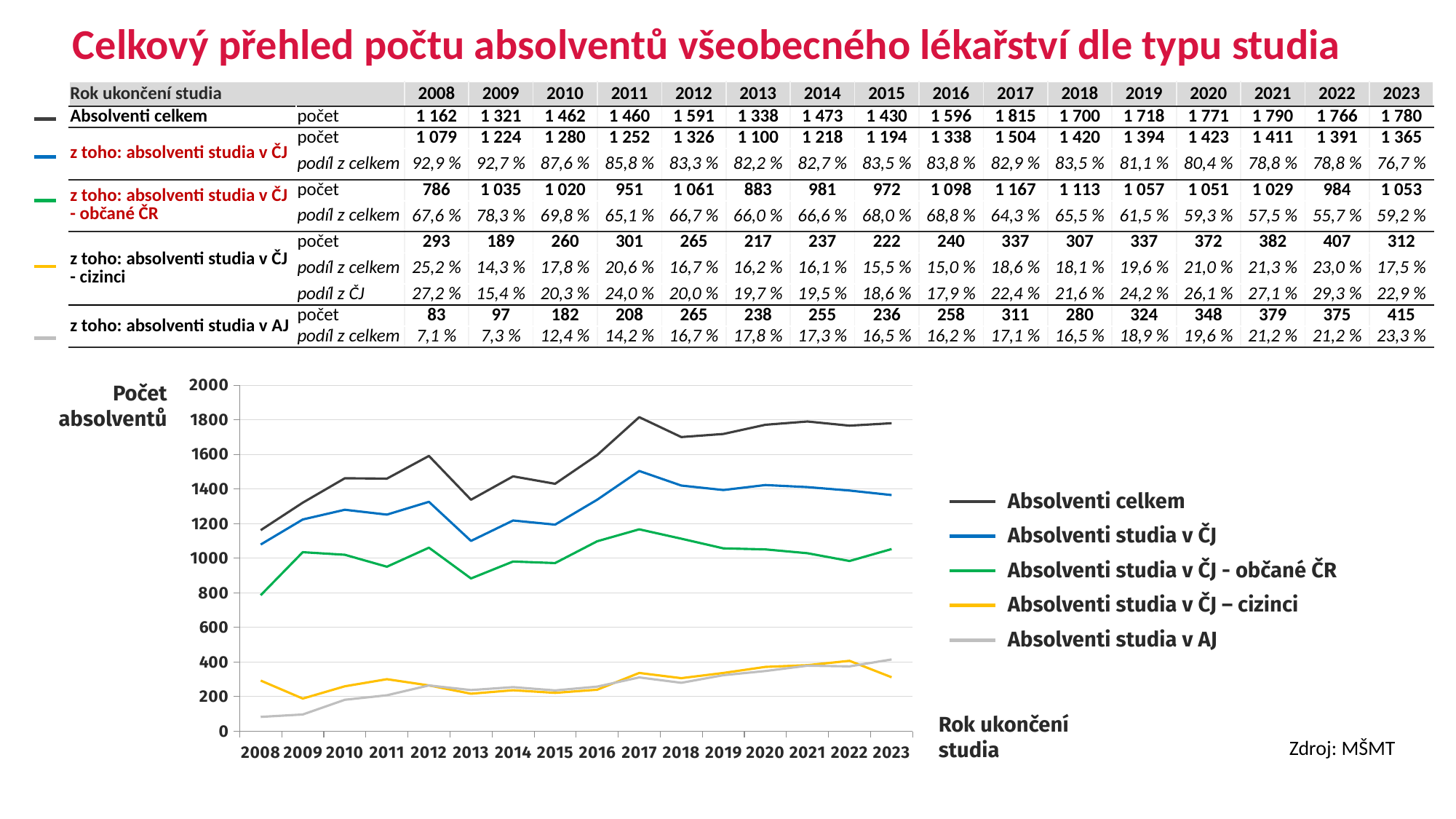

# Celkový přehled počtu absolventů všeobecného lékařství dle typu studia
| Rok ukončení studia |  | 2008 | 2009 | 2010 | 2011 | 2012 | 2013 | 2014 | 2015 | 2016 | 2017 | 2018 | 2019 | 2020 | 2021 | 2022 | 2023 |
| --- | --- | --- | --- | --- | --- | --- | --- | --- | --- | --- | --- | --- | --- | --- | --- | --- | --- |
| Absolventi celkem | počet | 1 162 | 1 321 | 1 462 | 1 460 | 1 591 | 1 338 | 1 473 | 1 430 | 1 596 | 1 815 | 1 700 | 1 718 | 1 771 | 1 790 | 1 766 | 1 780 |
| z toho: absolventi studia v ČJ | počet | 1 079 | 1 224 | 1 280 | 1 252 | 1 326 | 1 100 | 1 218 | 1 194 | 1 338 | 1 504 | 1 420 | 1 394 | 1 423 | 1 411 | 1 391 | 1 365 |
|  | podíl z celkem | 92,9 % | 92,7 % | 87,6 % | 85,8 % | 83,3 % | 82,2 % | 82,7 % | 83,5 % | 83,8 % | 82,9 % | 83,5 % | 81,1 % | 80,4 % | 78,8 % | 78,8 % | 76,7 % |
| z toho: absolventi studia v ČJ - občané ČR | počet | 786 | 1 035 | 1 020 | 951 | 1 061 | 883 | 981 | 972 | 1 098 | 1 167 | 1 113 | 1 057 | 1 051 | 1 029 | 984 | 1 053 |
|  | podíl z celkem | 67,6 % | 78,3 % | 69,8 % | 65,1 % | 66,7 % | 66,0 % | 66,6 % | 68,0 % | 68,8 % | 64,3 % | 65,5 % | 61,5 % | 59,3 % | 57,5 % | 55,7 % | 59,2 % |
| z toho: absolventi studia v ČJ - cizinci | počet | 293 | 189 | 260 | 301 | 265 | 217 | 237 | 222 | 240 | 337 | 307 | 337 | 372 | 382 | 407 | 312 |
|  | podíl z celkem | 25,2 % | 14,3 % | 17,8 % | 20,6 % | 16,7 % | 16,2 % | 16,1 % | 15,5 % | 15,0 % | 18,6 % | 18,1 % | 19,6 % | 21,0 % | 21,3 % | 23,0 % | 17,5 % |
|  | podíl z ČJ | 27,2 % | 15,4 % | 20,3 % | 24,0 % | 20,0 % | 19,7 % | 19,5 % | 18,6 % | 17,9 % | 22,4 % | 21,6 % | 24,2 % | 26,1 % | 27,1 % | 29,3 % | 22,9 % |
| z toho: absolventi studia v AJ | počet | 83 | 97 | 182 | 208 | 265 | 238 | 255 | 236 | 258 | 311 | 280 | 324 | 348 | 379 | 375 | 415 |
|  | podíl z celkem | 7,1 % | 7,3 % | 12,4 % | 14,2 % | 16,7 % | 17,8 % | 17,3 % | 16,5 % | 16,2 % | 17,1 % | 16,5 % | 18,9 % | 19,6 % | 21,2 % | 21,2 % | 23,3 % |

### Chart

| Category | Absolventi celkem | Absolventi studia v ČJ | Absolventi studia v ČJ - občané ČR | Absolventi studia v ČJ - cizinci | Absolventi studia v AJ |
|---|---|---|---|---|---|
| 2008 | 1162.0 | 1079.0 | 786.0 | 293.0 | 83.0 |
| 2009 | 1321.0 | 1224.0 | 1035.0 | 189.0 | 97.0 |
| 2010 | 1462.0 | 1280.0 | 1020.0 | 260.0 | 182.0 |
| 2011 | 1460.0 | 1252.0 | 951.0 | 301.0 | 208.0 |
| 2012 | 1591.0 | 1326.0 | 1061.0 | 265.0 | 265.0 |
| 2013 | 1338.0 | 1100.0 | 883.0 | 217.0 | 238.0 |
| 2014 | 1473.0 | 1218.0 | 981.0 | 237.0 | 255.0 |
| 2015 | 1430.0 | 1194.0 | 972.0 | 222.0 | 236.0 |
| 2016 | 1596.0 | 1338.0 | 1098.0 | 240.0 | 258.0 |
| 2017 | 1815.0 | 1504.0 | 1167.0 | 337.0 | 311.0 |
| 2018 | 1700.0 | 1420.0 | 1113.0 | 307.0 | 280.0 |
| 2019 | 1718.0 | 1394.0 | 1057.0 | 337.0 | 324.0 |
| 2020 | 1771.0 | 1423.0 | 1051.0 | 372.0 | 348.0 |
| 2021 | 1790.0 | 1411.0 | 1029.0 | 382.0 | 379.0 |
| 2022 | 1766.0 | 1391.0 | 984.0 | 407.0 | 375.0 |
| 2023 | 1780.0 | 1365.0 | 1053.0 | 312.0 | 415.0 |
Počet absolventů
Absolventi celkem
Absolventi studia v ČJ
Absolventi studia v ČJ - občané ČR
Absolventi studia v ČJ – cizinci
Absolventi studia v AJ
Rok ukončení studia
Zdroj: MŠMT